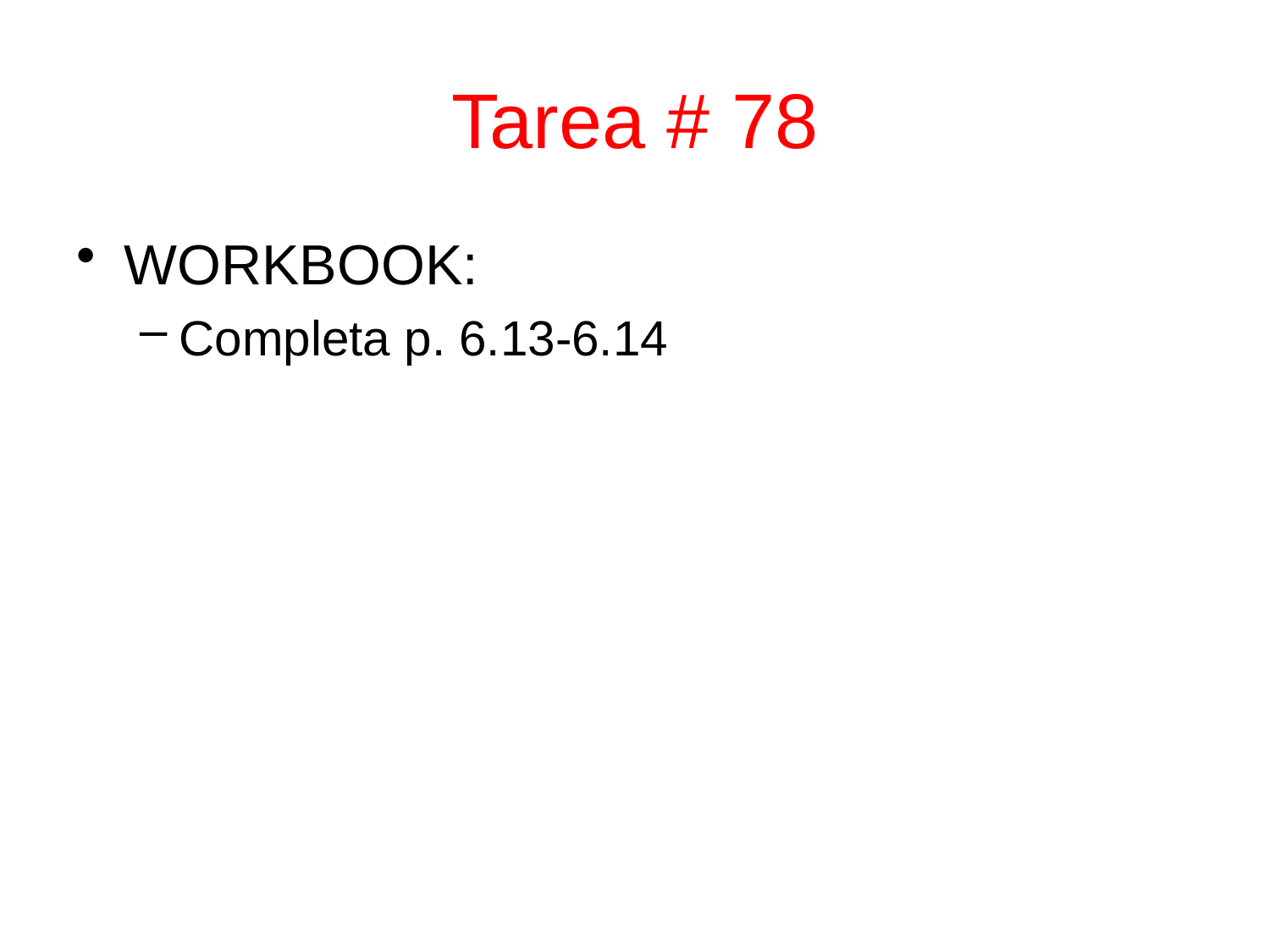

# Tarea # 78
WORKBOOK:
Completa p. 6.13-6.14